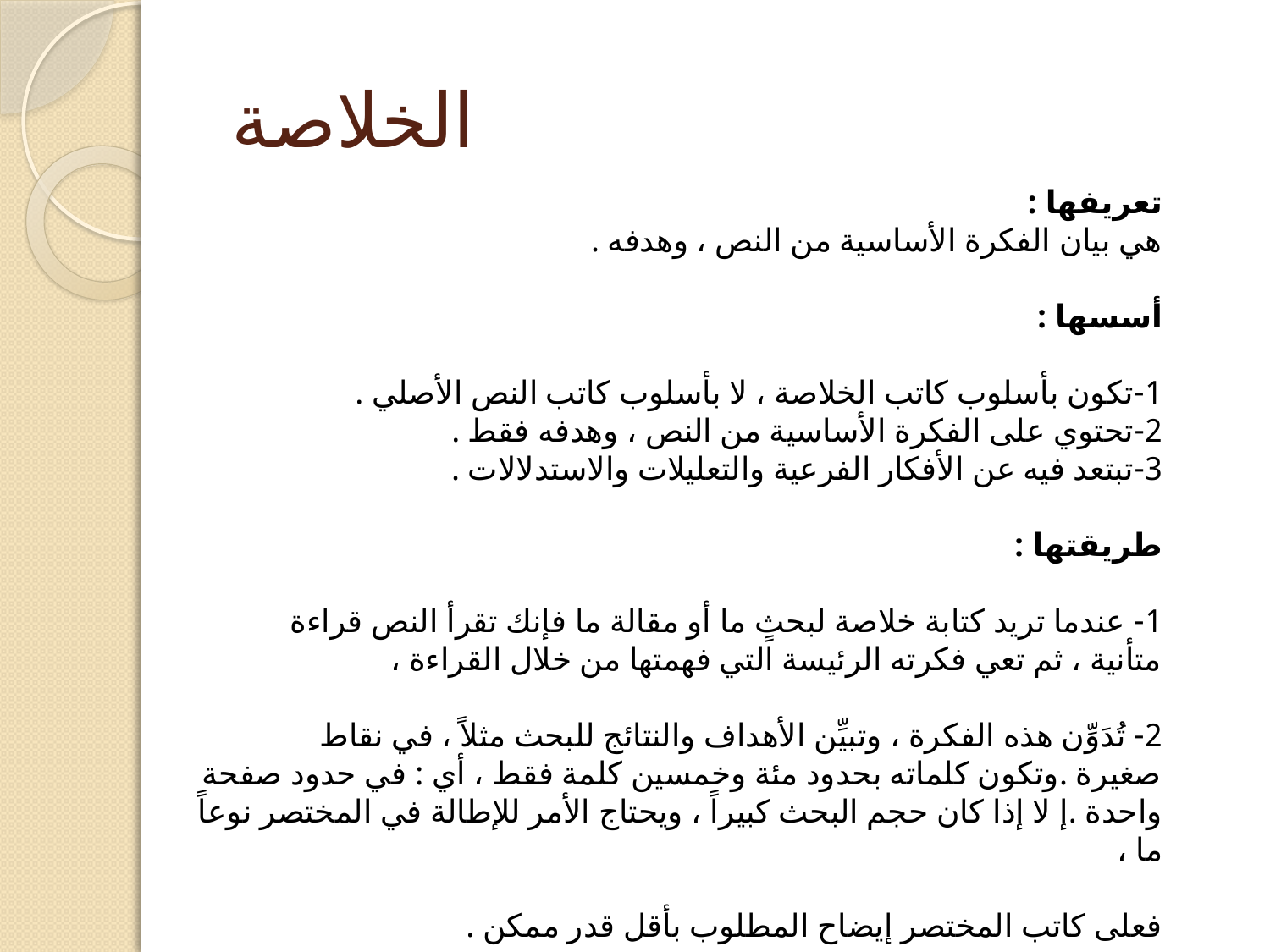

# الخلاصة
تعريفها :
هي بيان الفكرة الأساسية من النص ، وهدفه .
أسسها :
1-تكون بأسلوب كاتب الخلاصة ، لا بأسلوب كاتب النص الأصلي .
2-تحتوي على الفكرة الأساسية من النص ، وهدفه فقط .
3-تبتعد فيه عن الأفكار الفرعية والتعليلات والاستدلالات .

طريقتها :
1- عندما تريد كتابة خلاصة لبحثٍ ما أو مقالة ما فإنك تقرأ النص قراءة متأنية ، ثم تعي فكرته الرئيسة التي فهمتها من خلال القراءة ،
2- تُدَوِّن هذه الفكرة ، وتبيِّن الأهداف والنتائج للبحث مثلاً ، في نقاط صغيرة .وتكون كلماته بحدود مئة وخمسين كلمة فقط ، أي : في حدود صفحة واحدة .إ لا إذا كان حجم البحث كبيراً ، ويحتاج الأمر للإطالة في المختصر نوعاً ما ،
فعلى كاتب المختصر إيضاح المطلوب بأقل قدر ممكن .